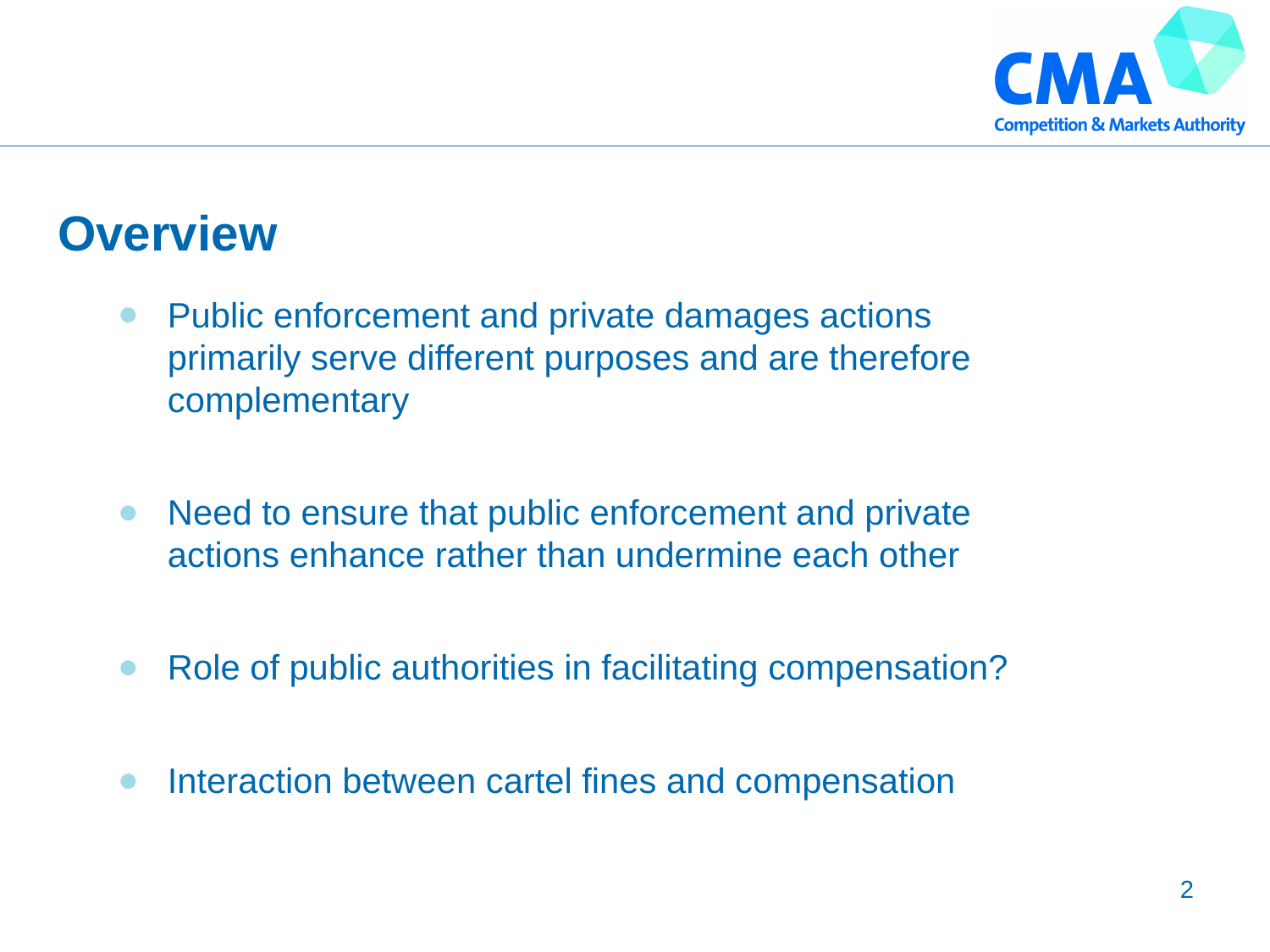

# Overview
Public enforcement and private damages actions primarily serve different purposes and are therefore complementary

Need to ensure that public enforcement and private actions enhance rather than undermine each other

Role of public authorities in facilitating compensation?

Interaction between cartel fines and compensation

2